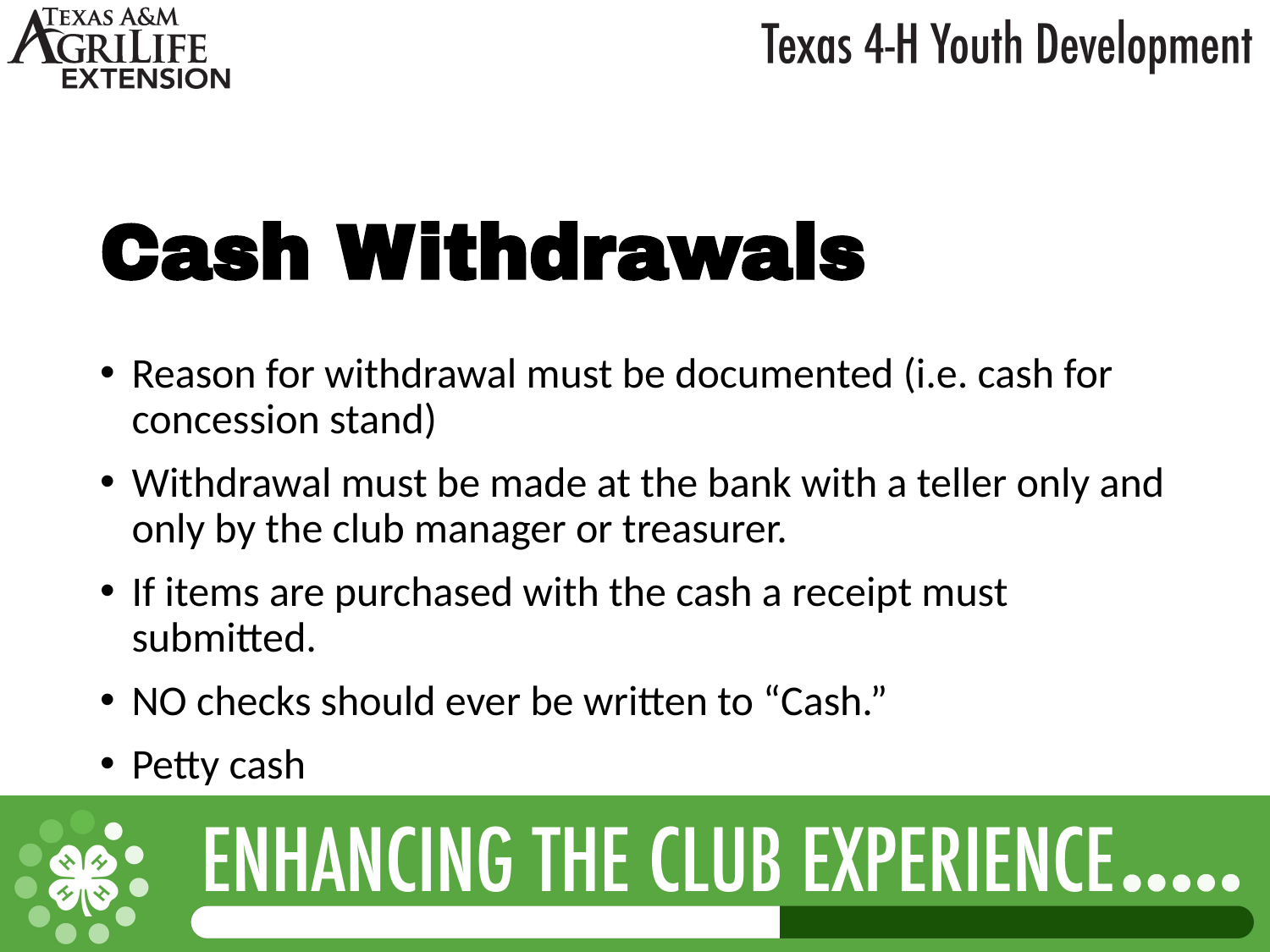

# Cash Withdrawals
Reason for withdrawal must be documented (i.e. cash for concession stand)
Withdrawal must be made at the bank with a teller only and only by the club manager or treasurer.
If items are purchased with the cash a receipt must submitted.
NO checks should ever be written to “Cash.”
Petty cash